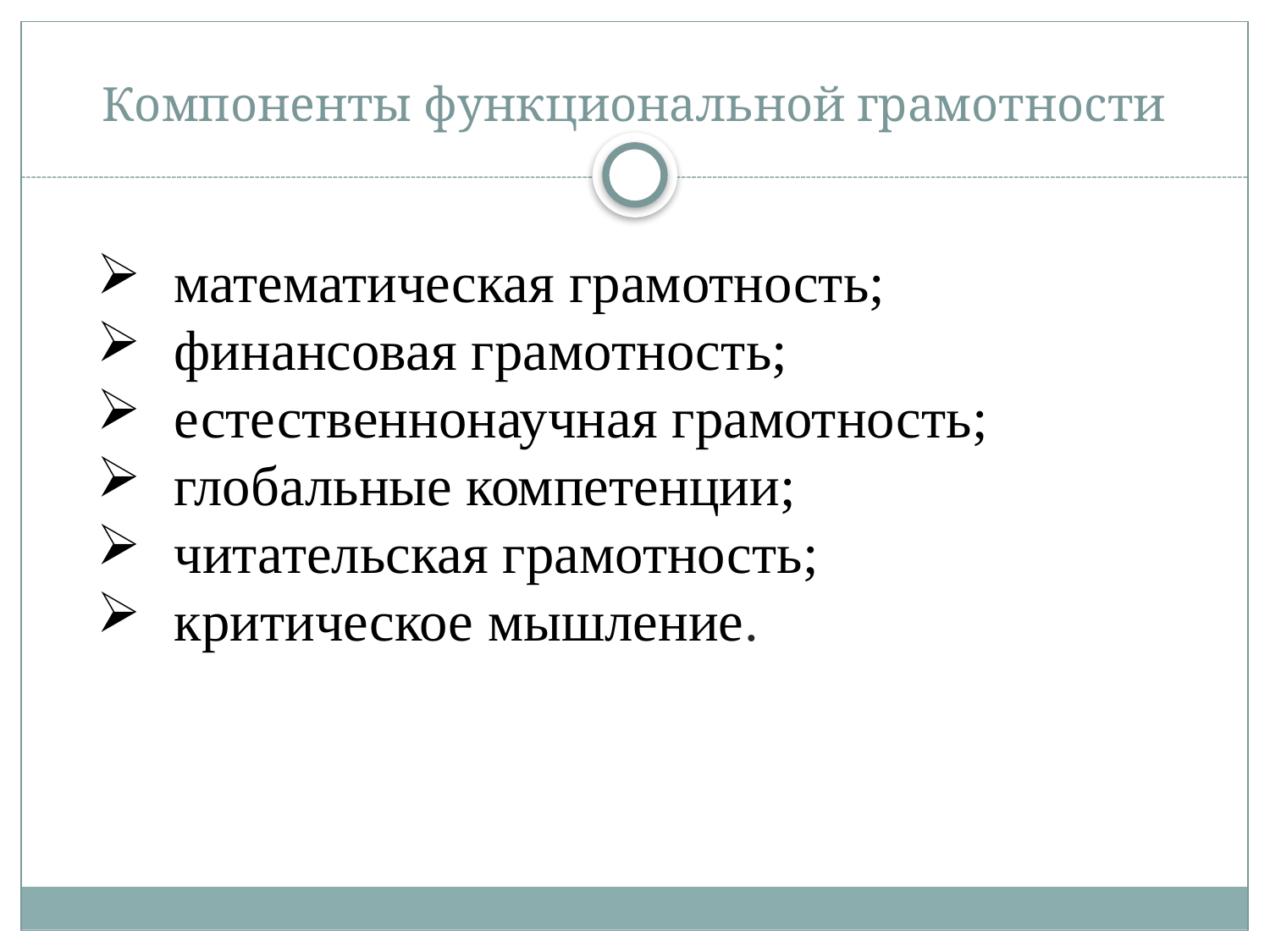

# Компоненты функциональной грамотности
 математическая грамотность;
 финансовая грамотность;
 естественнонаучная грамотность;
 глобальные компетенции;
 читательская грамотность;
 критическое мышление.